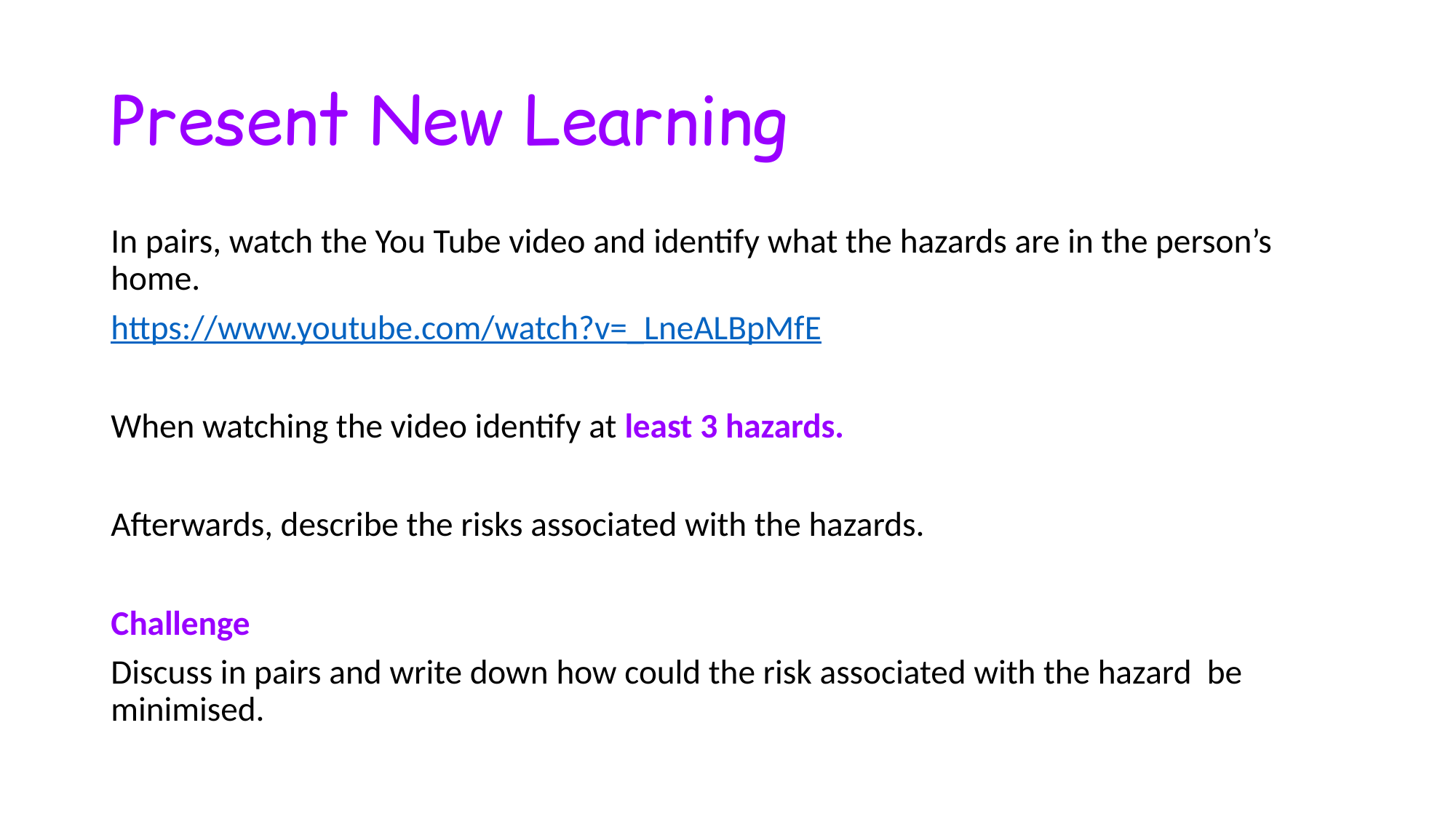

# Present New Learning
In pairs, watch the You Tube video and identify what the hazards are in the person’s home.
https://www.youtube.com/watch?v=_LneALBpMfE

When watching the video identify at least 3 hazards.

Afterwards, describe the risks associated with the hazards.

Challenge
Discuss in pairs and write down how could the risk associated with the hazard  be minimised.